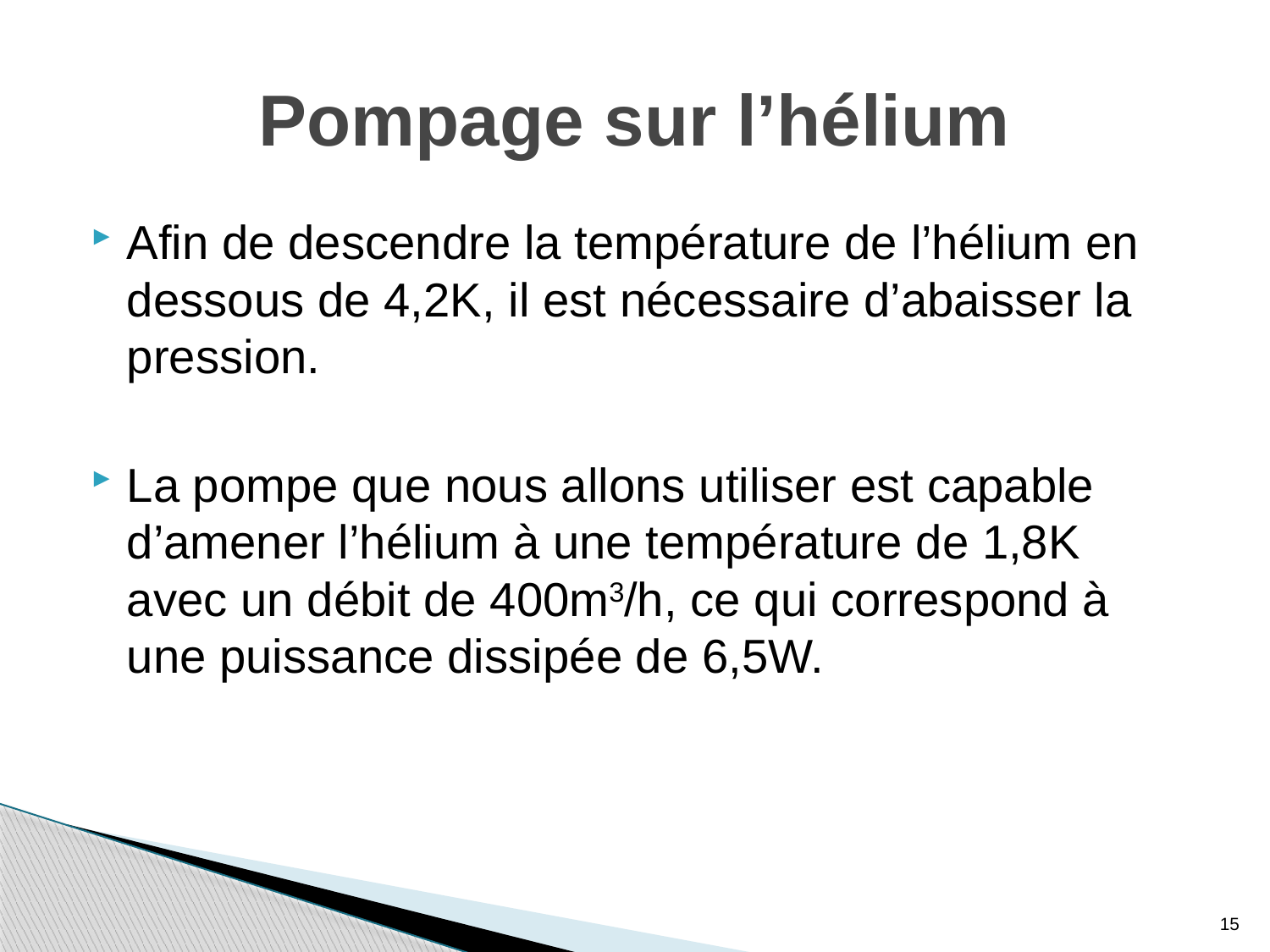

# Pompage sur l’hélium
Afin de descendre la température de l’hélium en dessous de 4,2K, il est nécessaire d’abaisser la pression.

La pompe que nous allons utiliser est capable d’amener l’hélium à une température de 1,8K avec un débit de 400m3/h, ce qui correspond à une puissance dissipée de 6,5W.
15